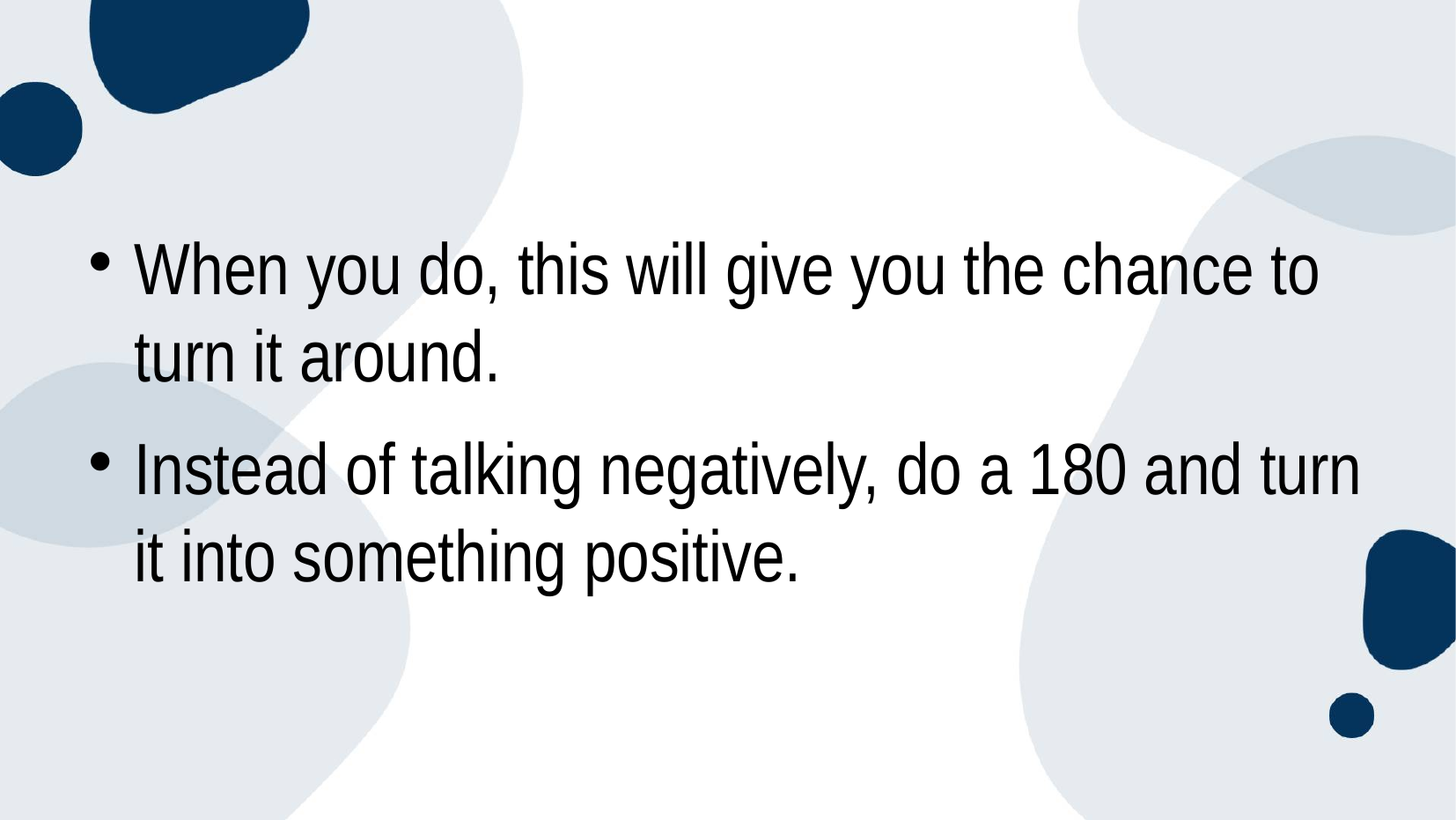

#
When you do, this will give you the chance to turn it around.
Instead of talking negatively, do a 180 and turn it into something positive.